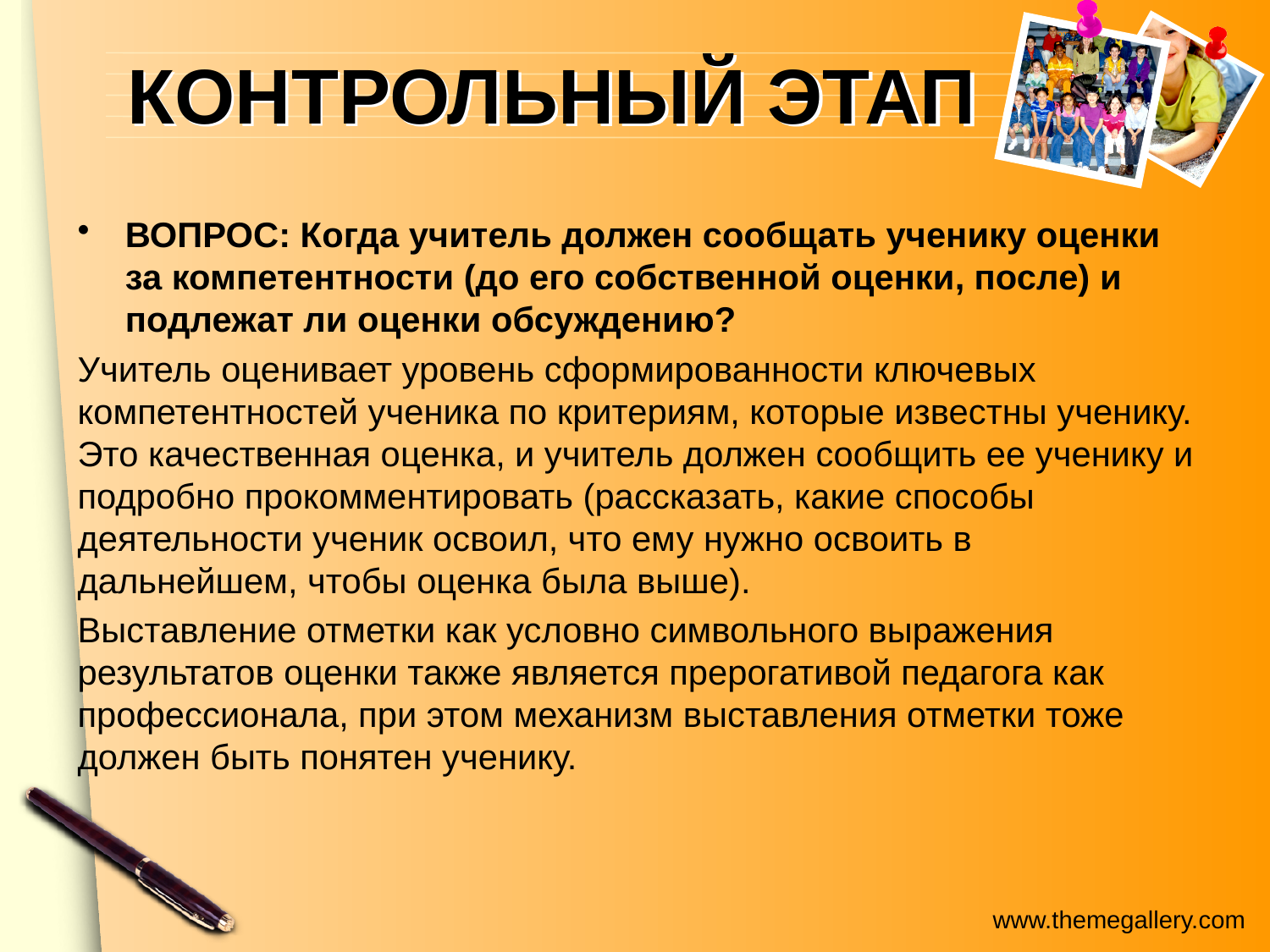

# КОНТРОЛЬНЫЙ ЭТАП
ВОПРОС: Когда учитель должен сообщать ученику оценки за компетентности (до его собственной оценки, после) и подлежат ли оценки обсуждению?
Учитель оценивает уровень сформированности ключевых компетентностей ученика по критериям, которые известны ученику. Это качественная оценка, и учитель должен сообщить ее ученику и подробно прокомментировать (рассказать, какие способы деятельности ученик освоил, что ему нужно освоить в дальнейшем, чтобы оценка была выше).
Выставление отметки как условно символьного выражения результатов оценки также является прерогативой педагога как профессионала, при этом механизм выставления отметки тоже должен быть понятен ученику.